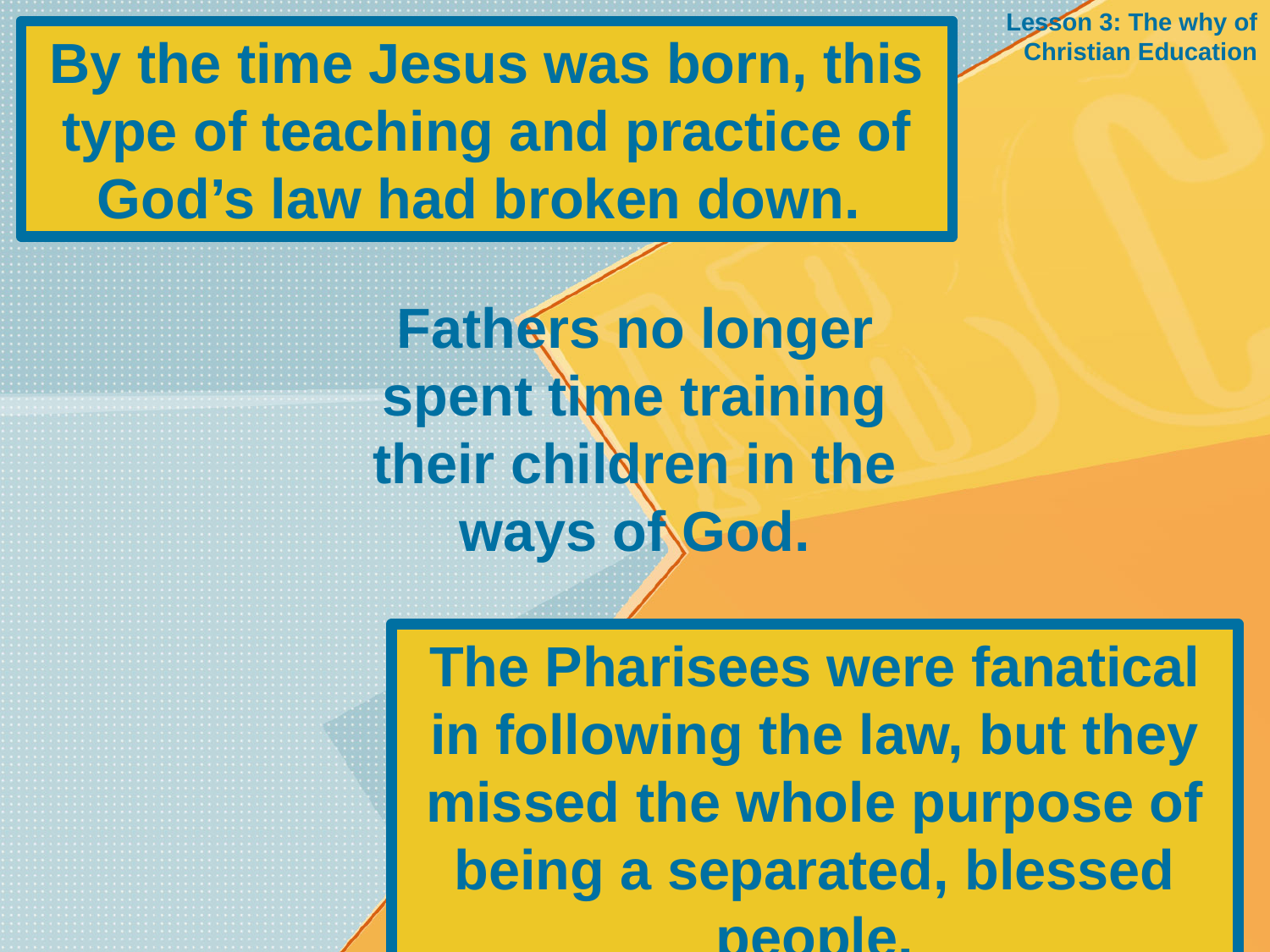

Lesson 3: The why of Christian Education
By the time Jesus was born, this type of teaching and practice of God’s law had broken down.
Fathers no longer spent time training their children in the ways of God.
The Pharisees were fanatical in following the law, but they missed the whole purpose of being a separated, blessed people.